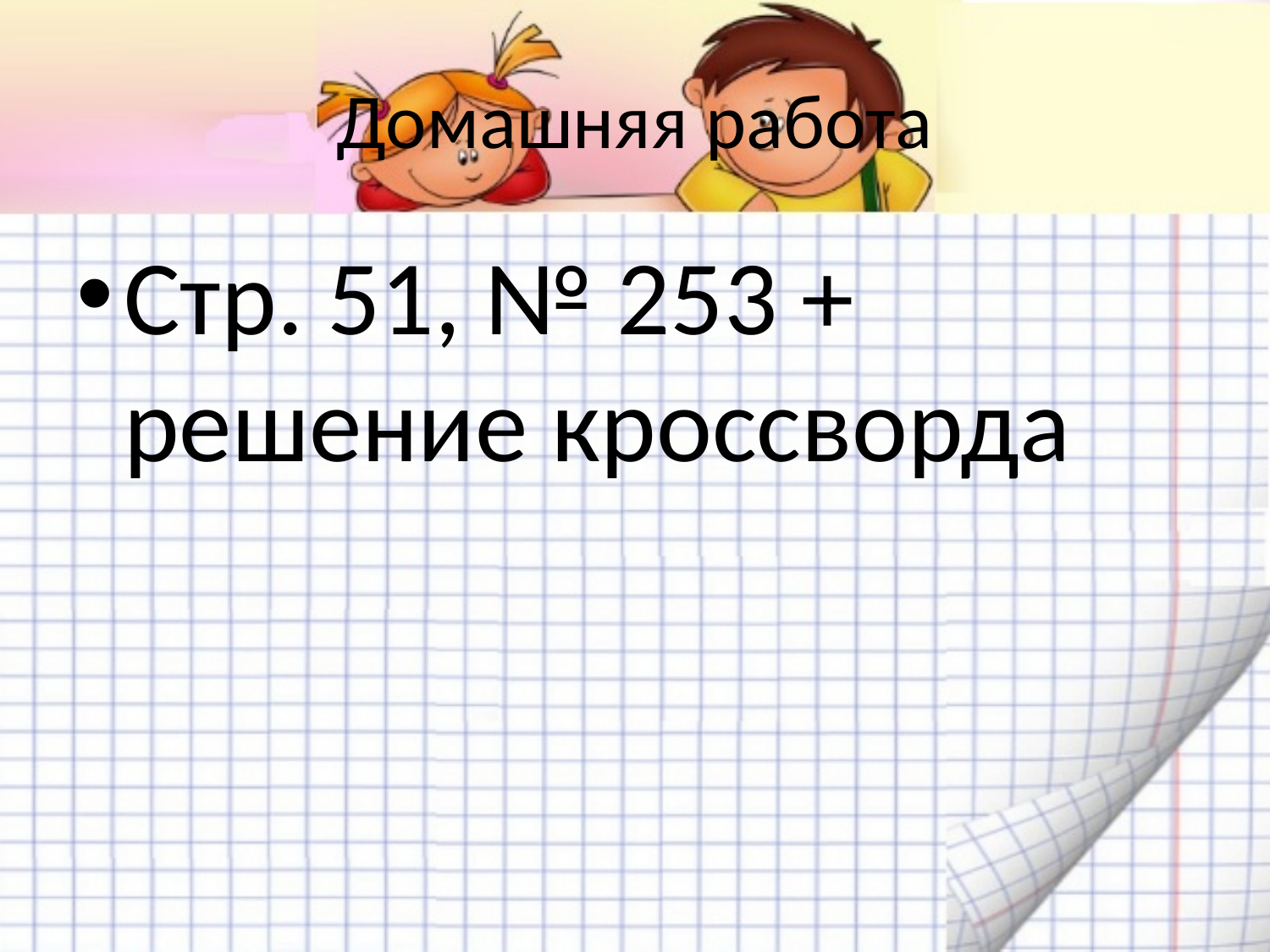

# Домашняя работа
Стр. 51, № 253 + решение кроссворда